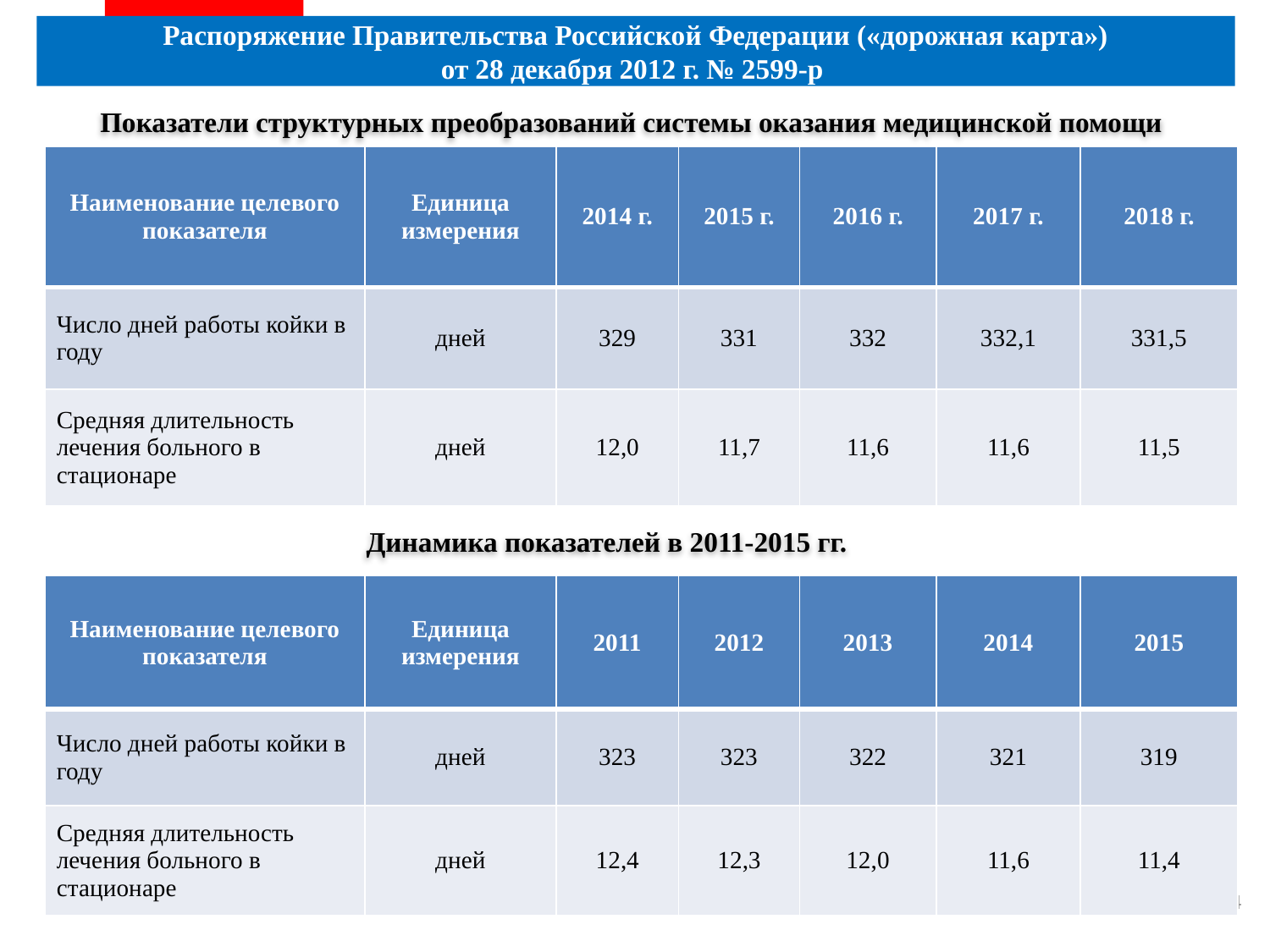

Распоряжение Правительства Российской Федерации («дорожная карта»)
от 28 декабря 2012 г. № 2599-р
Показатели структурных преобразований системы оказания медицинской помощи
| Наименование целевого показателя | Единица измерения | 2014 г. | 2015 г. | 2016 г. | 2017 г. | 2018 г. |
| --- | --- | --- | --- | --- | --- | --- |
| Число дней работы койки в году | дней | 329 | 331 | 332 | 332,1 | 331,5 |
| Средняя длительность лечения больного в стационаре | дней | 12,0 | 11,7 | 11,6 | 11,6 | 11,5 |
Динамика показателей в 2011-2015 гг.
| Наименование целевого показателя | Единица измерения | 2011 | 2012 | 2013 | 2014 | 2015 |
| --- | --- | --- | --- | --- | --- | --- |
| Число дней работы койки в году | дней | 323 | 323 | 322 | 321 | 319 |
| Средняя длительность лечения больного в стационаре | дней | 12,4 | 12,3 | 12,0 | 11,6 | 11,4 |
4